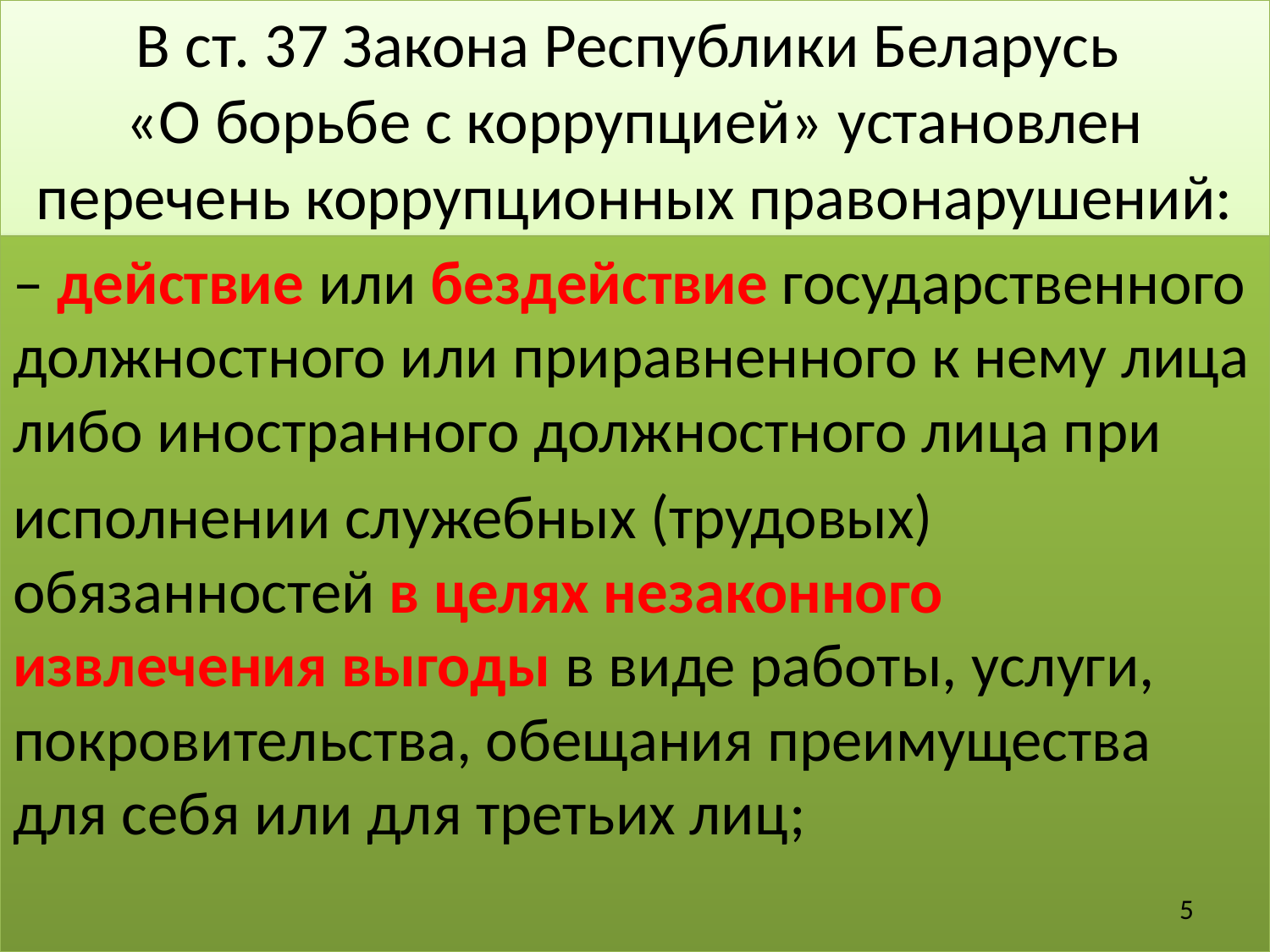

# В ст. 37 Закона Республики Беларусь «О борьбе с коррупцией» установлен перечень коррупционных правонарушений:
– действие или бездействие государственного должностного или приравненного к нему лица либо иностранного должностного лица при
исполнении служебных (трудовых) обязанностей в целях незаконного извлечения выгоды в виде работы, услуги, покровительства, обещания преимущества для себя или для третьих лиц;
5